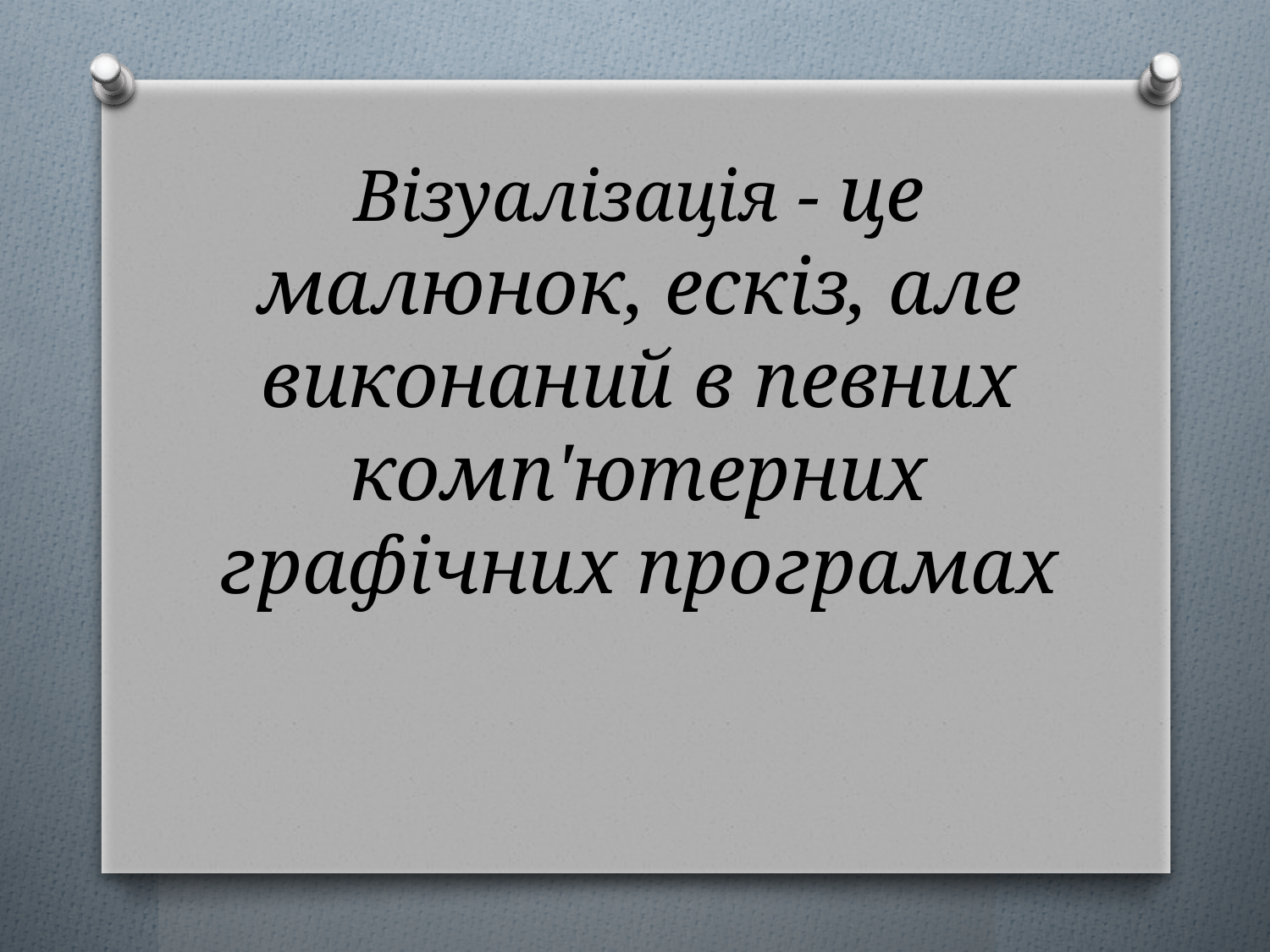

# Візуалізація - це малюнок, ескіз, але виконаний в певних комп'ютерних графічних програмах